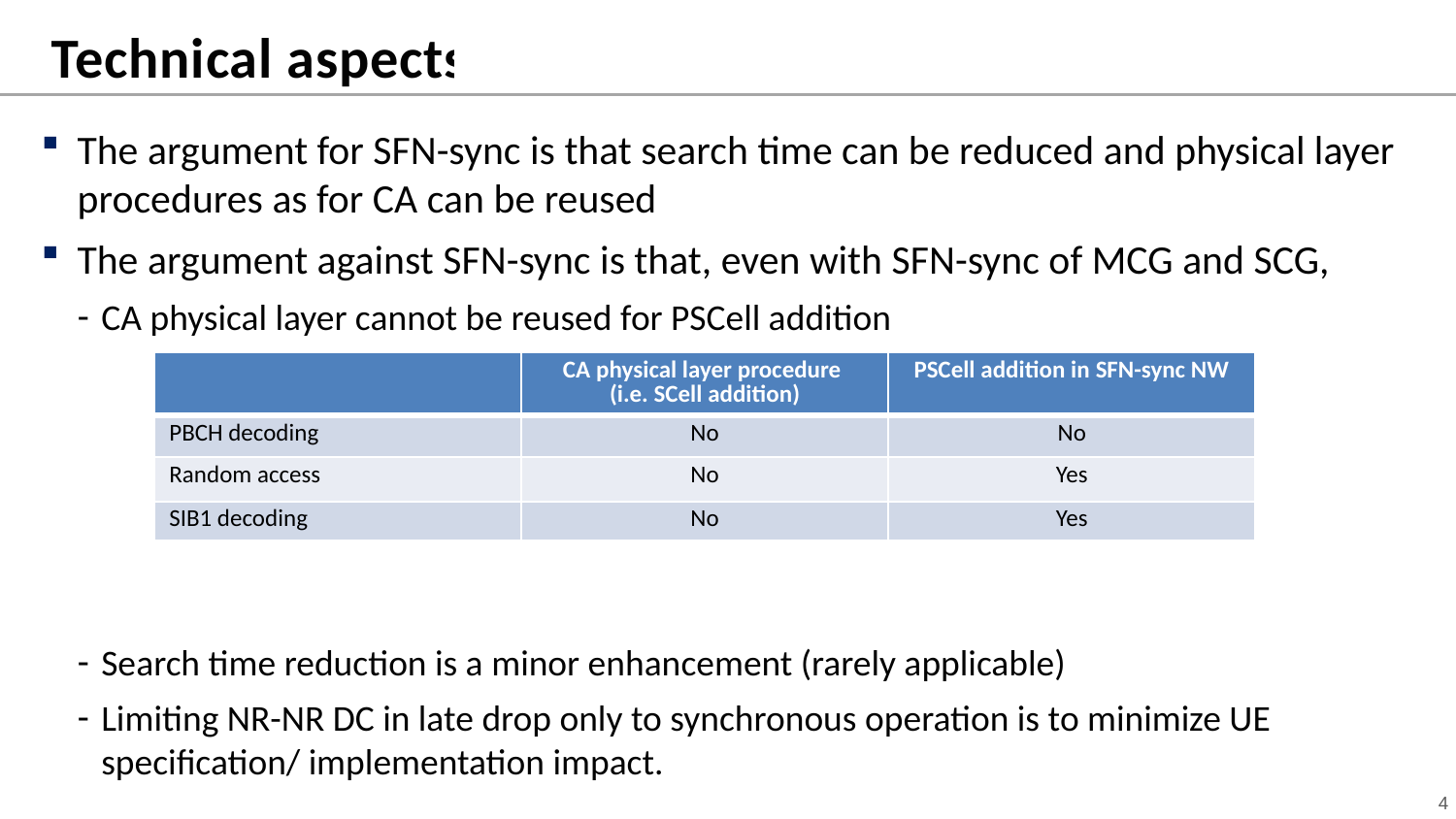

# Technical aspects
The argument for SFN-sync is that search time can be reduced and physical layer procedures as for CA can be reused
The argument against SFN-sync is that, even with SFN-sync of MCG and SCG,
CA physical layer cannot be reused for PSCell addition

Search time reduction is a minor enhancement (rarely applicable)
Limiting NR-NR DC in late drop only to synchronous operation is to minimize UE specification/ implementation impact.

|  | CA physical layer procedure (i.e. SCell addition) | PSCell addition in SFN-sync NW |
| --- | --- | --- |
| PBCH decoding | No | No |
| Random access | No | Yes |
| SIB1 decoding | No | Yes |